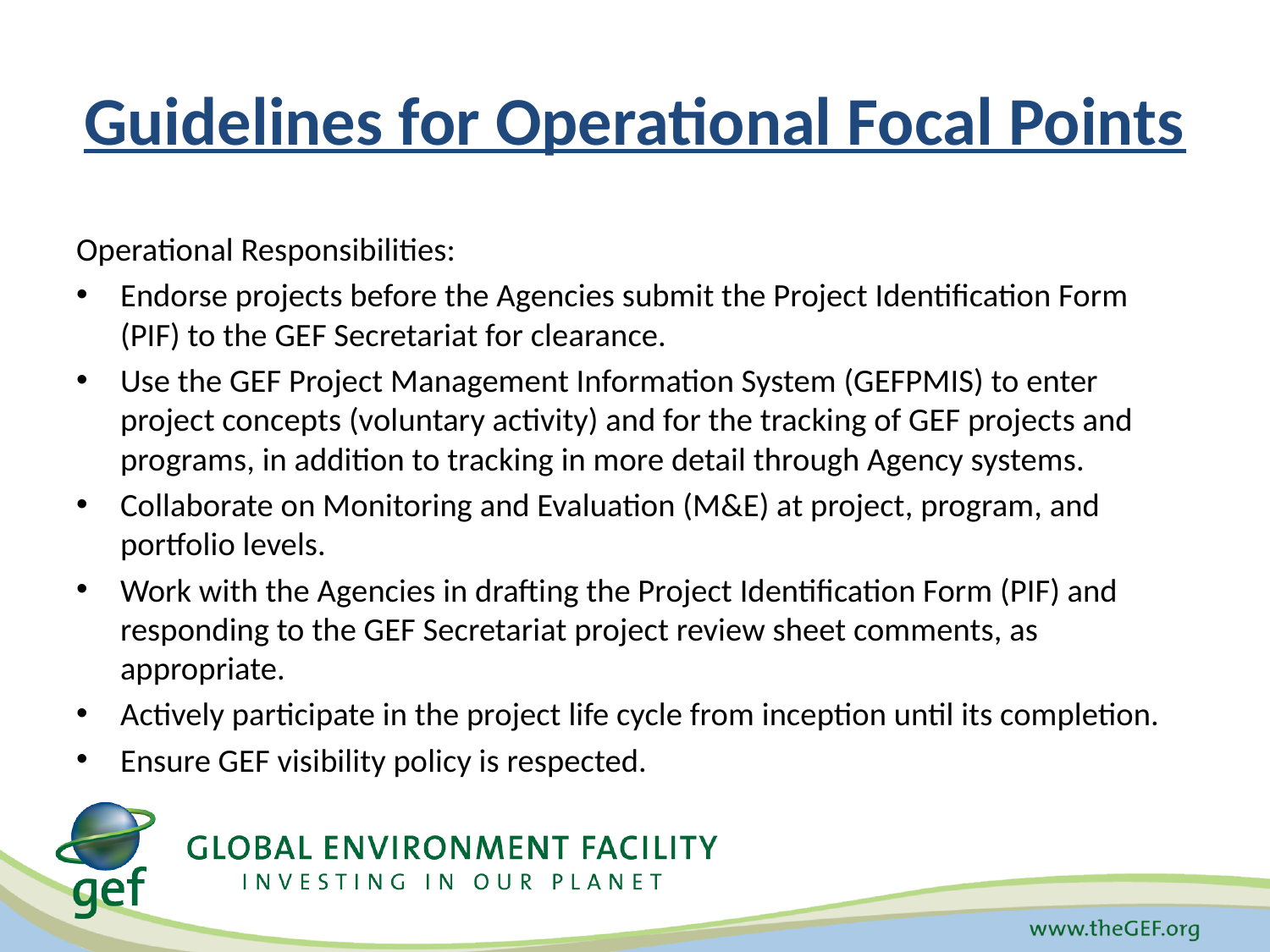

# Guidelines for Operational Focal Points
Operational Responsibilities:
Endorse projects before the Agencies submit the Project Identification Form (PIF) to the GEF Secretariat for clearance.
Use the GEF Project Management Information System (GEFPMIS) to enter project concepts (voluntary activity) and for the tracking of GEF projects and programs, in addition to tracking in more detail through Agency systems.
Collaborate on Monitoring and Evaluation (M&E) at project, program, and portfolio levels.
Work with the Agencies in drafting the Project Identification Form (PIF) and responding to the GEF Secretariat project review sheet comments, as appropriate.
Actively participate in the project life cycle from inception until its completion.
Ensure GEF visibility policy is respected.